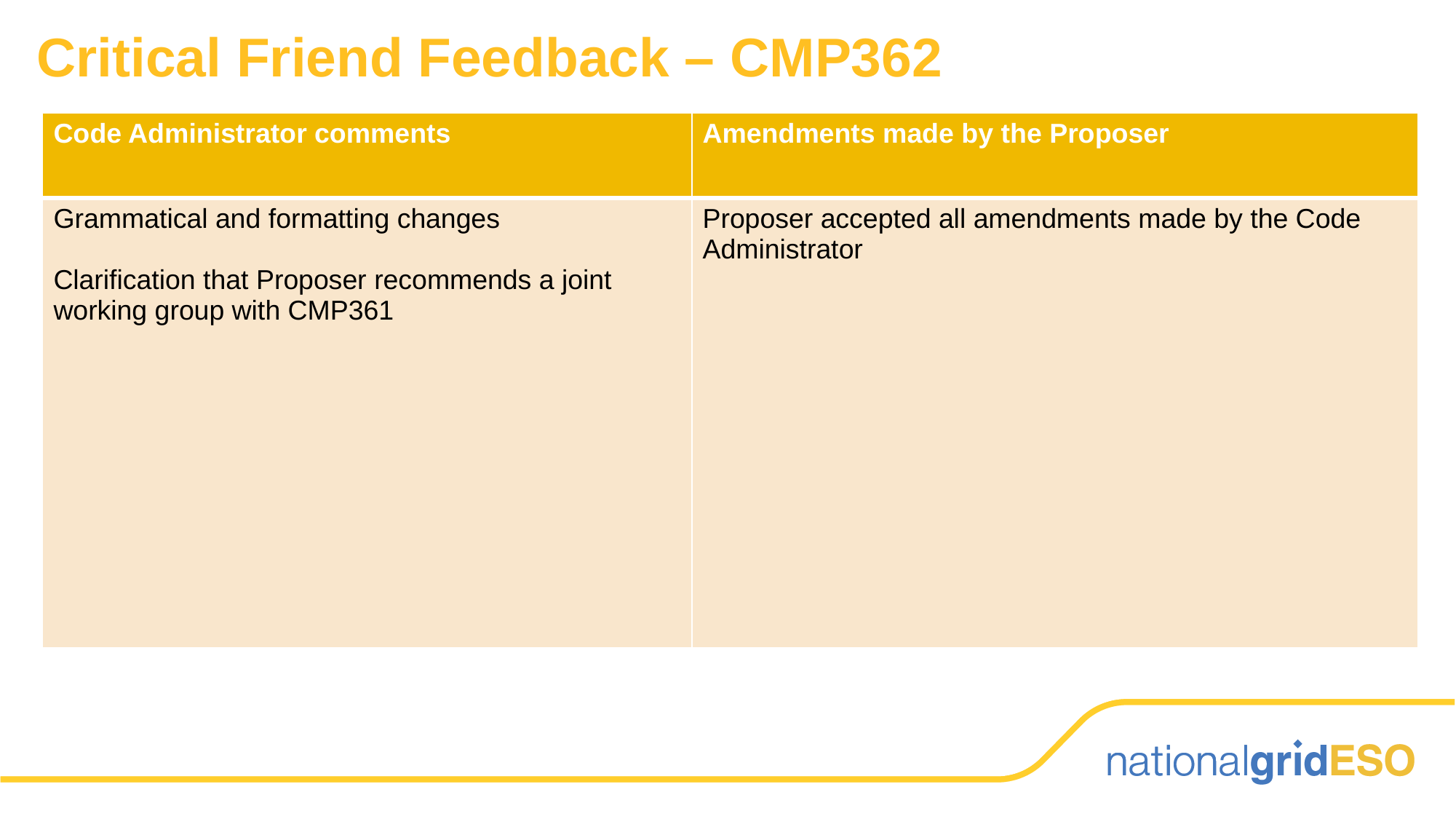

# Critical Friend Feedback – CMP362
| Code Administrator comments | Amendments made by the Proposer |
| --- | --- |
| Grammatical and formatting changes Clarification that Proposer recommends a joint working group with CMP361 | Proposer accepted all amendments made by the Code Administrator |